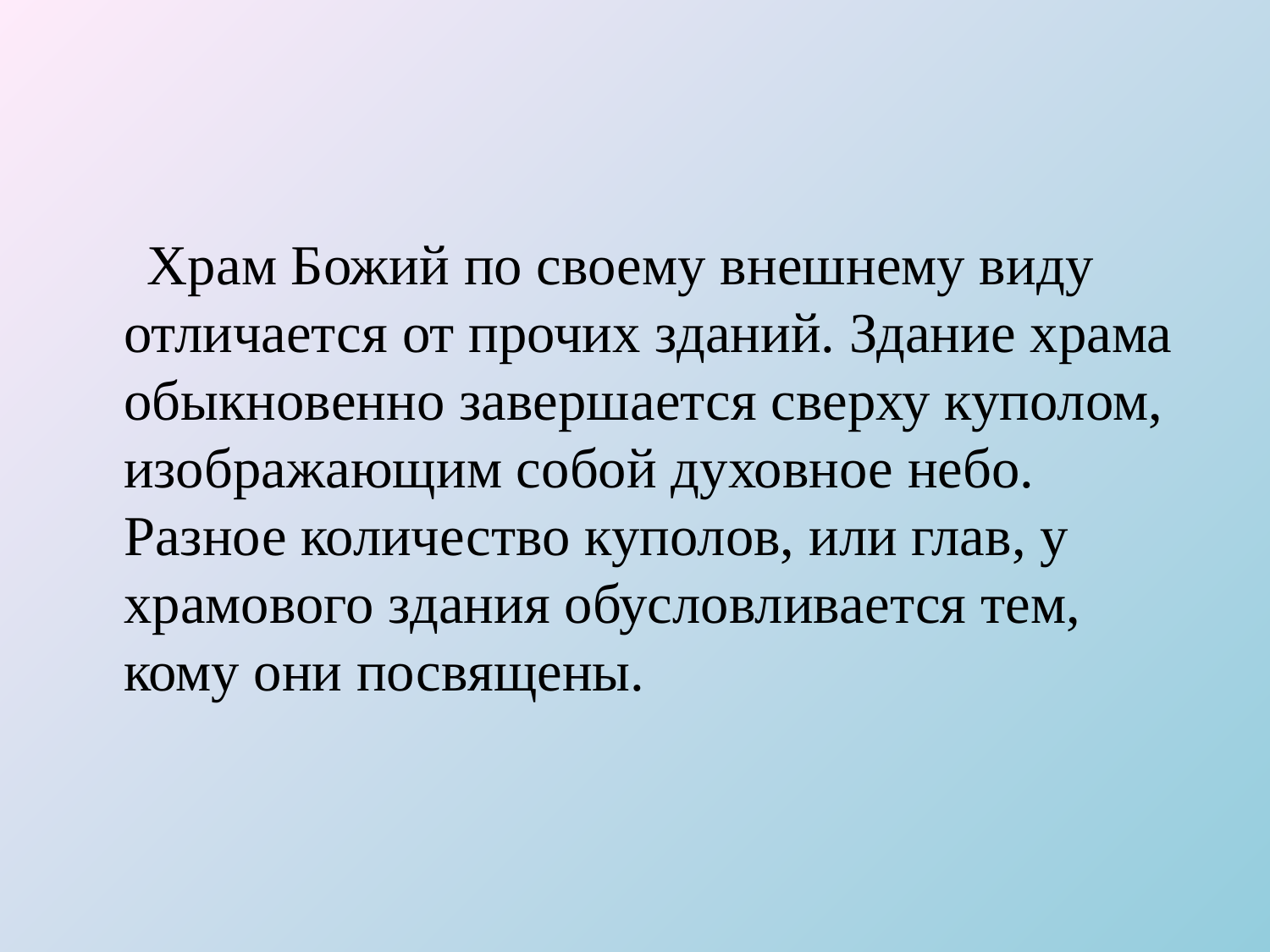

#
     Храм Божий по своему внешнему виду отличается от прочих зданий. Здание храма обыкновенно завершается сверху куполом, изображающим собой духовное небо. Разное количество куполов, или глав, у храмового здания обусловливается тем, кому они посвящены.